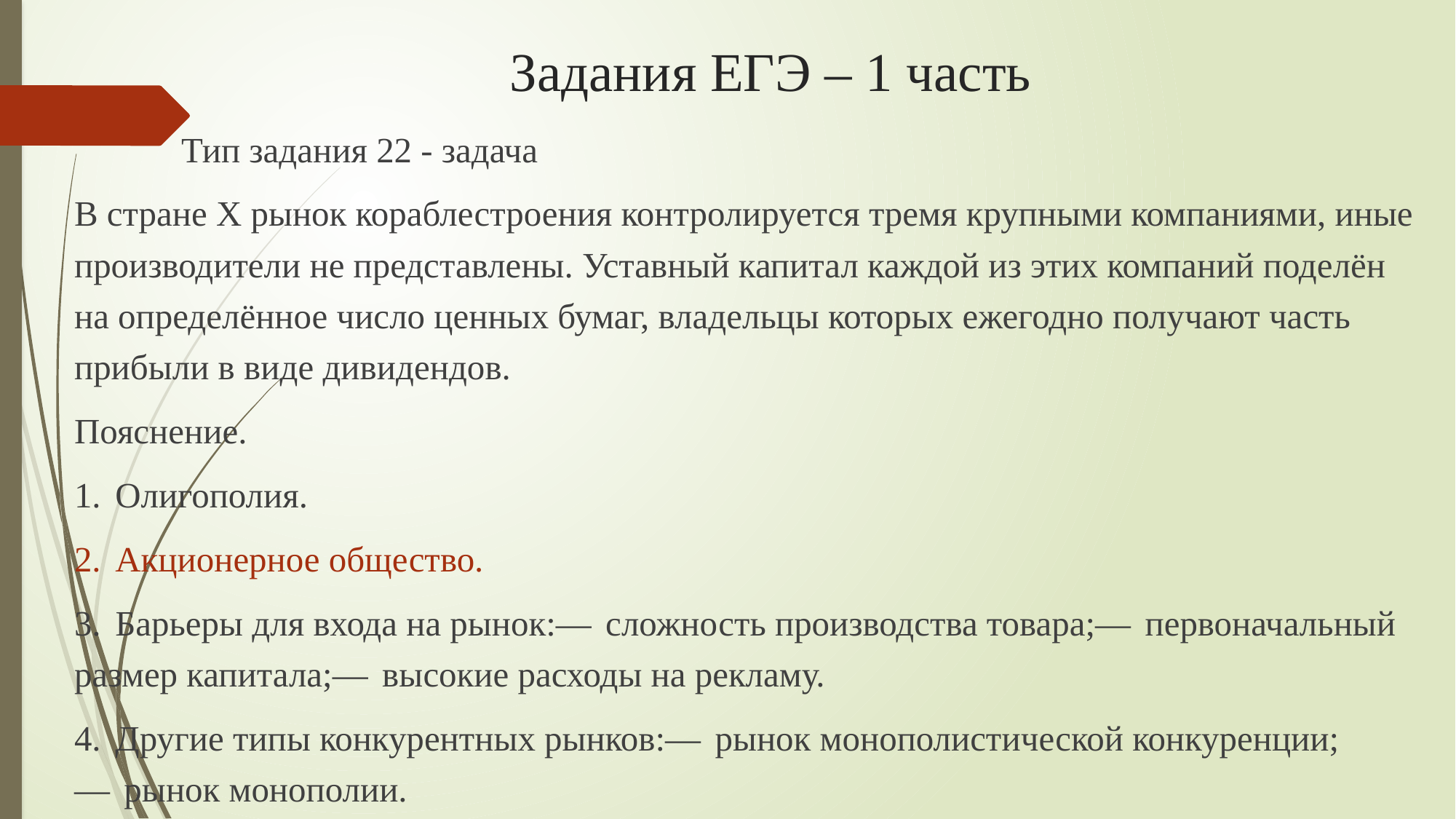

# Задания ЕГЭ – 1 часть
            Тип задания 22 - задача
В стране Х рынок кораблестроения контролируется тремя крупными компаниями, иные производители не представлены. Уставный капитал каждой из этих компаний поделён на определённое число ценных бумаг, владельцы которых ежегодно получают часть прибыли в виде дивидендов.
Пояснение.
1.  Олигополия.
2.  Акционерное общество.
3.  Барьеры для входа на рынок:—  сложность производства товара;—  первоначальный размер капитала;—  высокие расходы на рекламу.
4.  Другие типы конкурентных рынков:—  рынок монополистической конкуренции;—  рынок монополии.